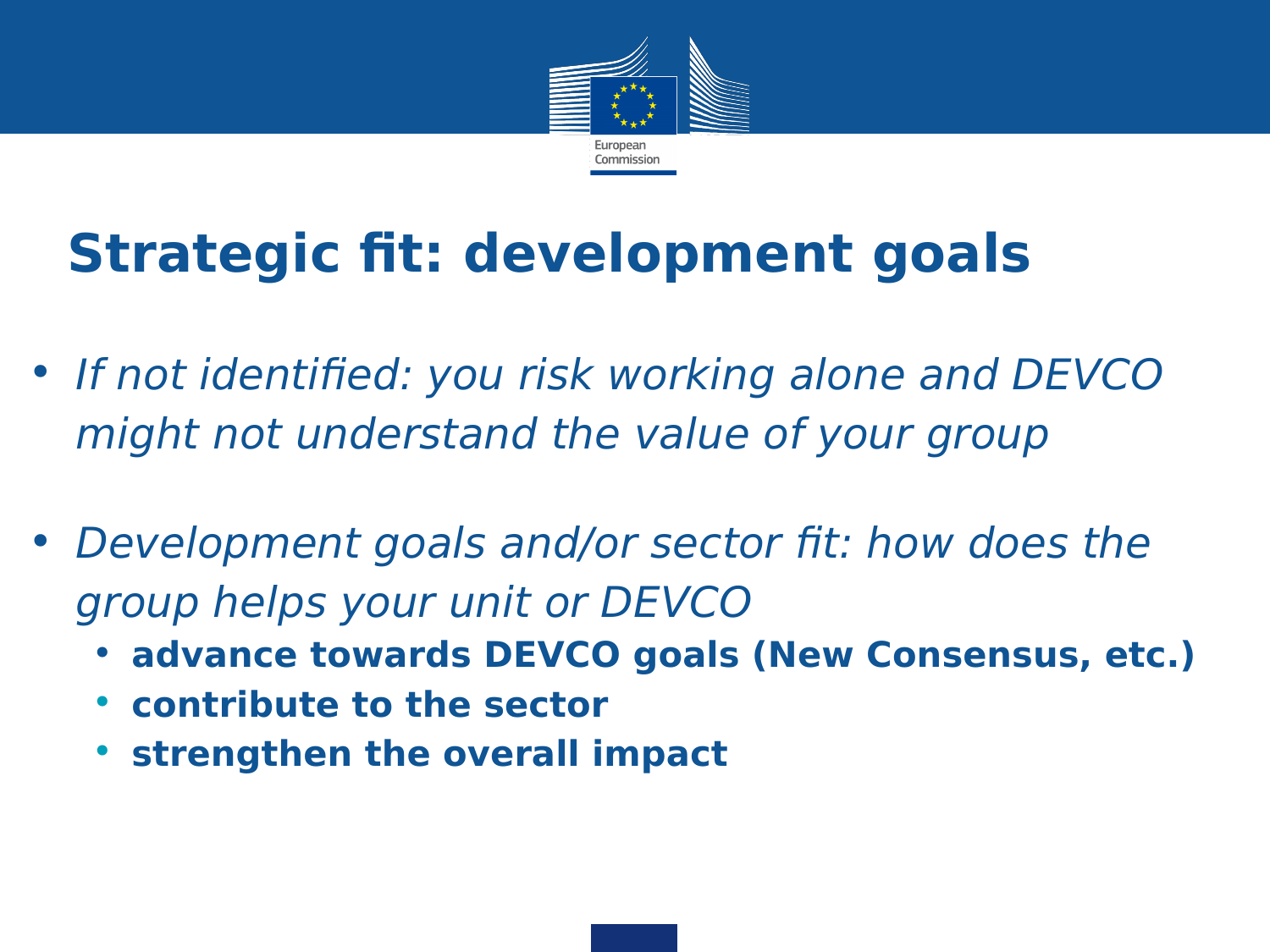

# Strategic fit: development goals
If not identified: you risk working alone and DEVCO might not understand the value of your group
Development goals and/or sector fit: how does the group helps your unit or DEVCO
advance towards DEVCO goals (New Consensus, etc.)
contribute to the sector
strengthen the overall impact